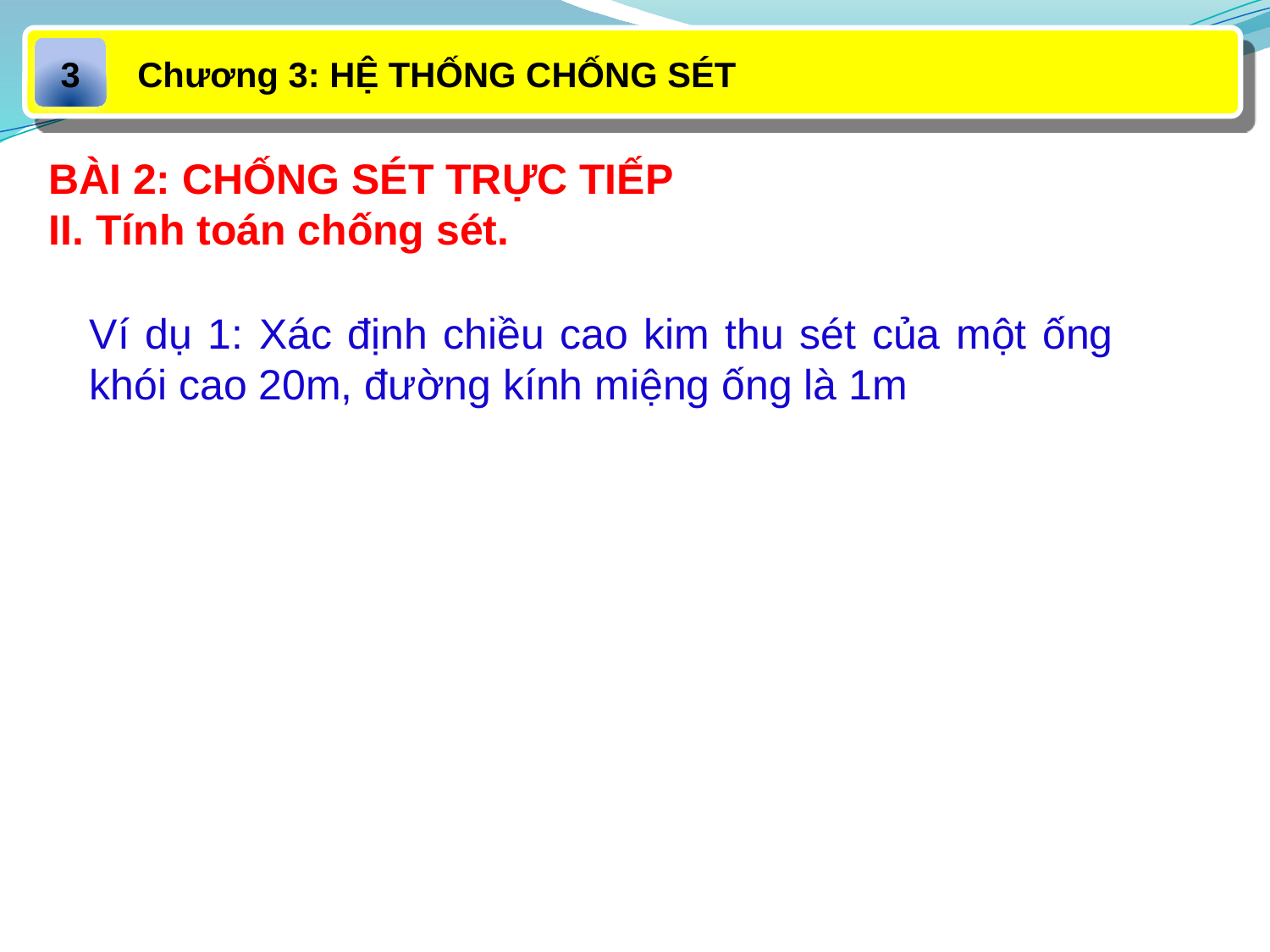

Chương 3: HỆ THỐNG CHỐNG SÉT
3

BÀI 2: CHỐNG SÉT TRỰC TIẾP
II. Tính toán chống sét.

Ví dụ 1: Xác định chiều cao kim thu sét của một ống khói cao 20m, đường kính miệng ống là 1m